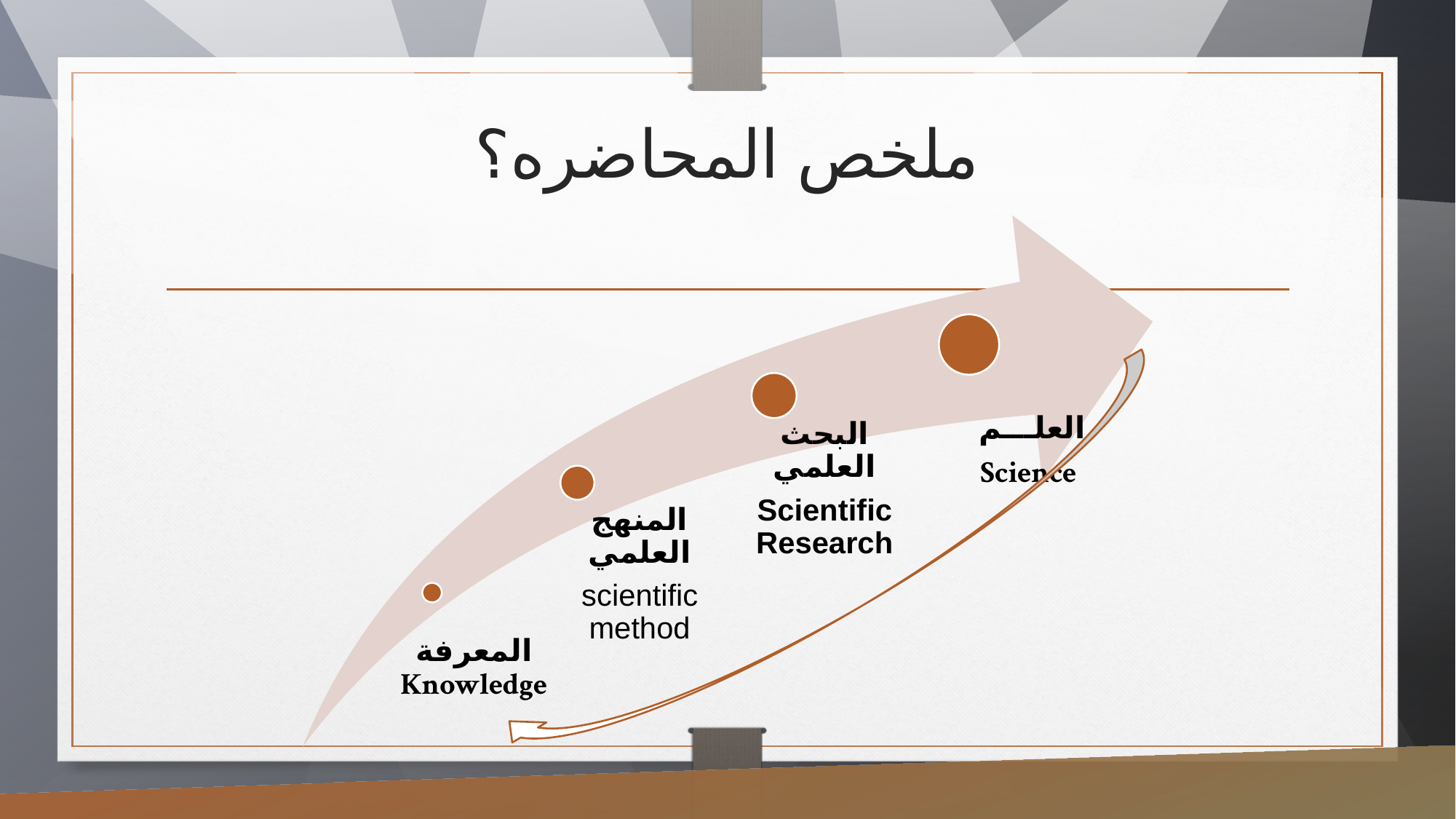

# ملخص المحاضره؟

المعرفة Knowledge

المنهج العلمي
scientific method

البحث العلمي
Scientific Research

العلـــم
Science